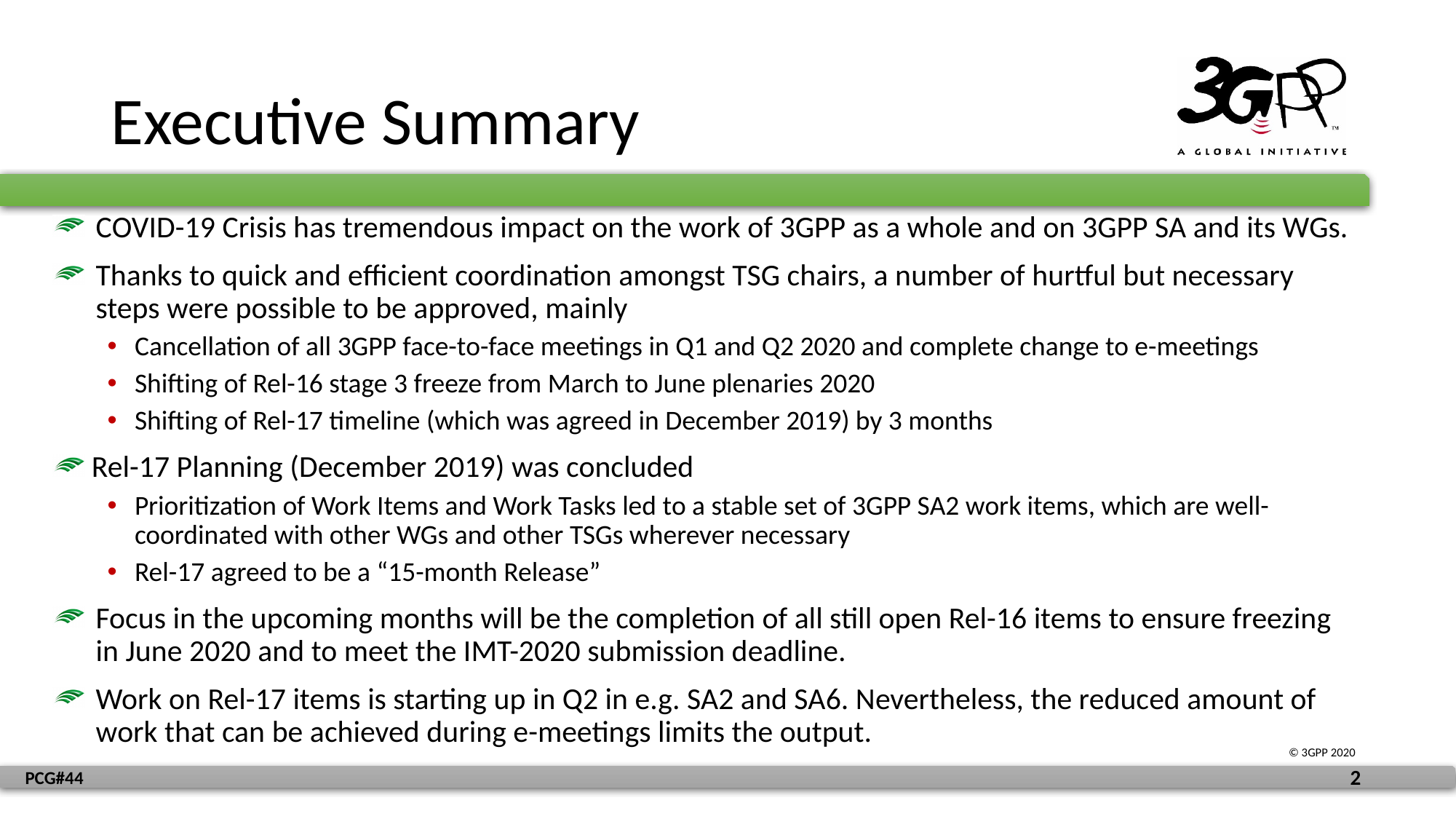

# Executive Summary
COVID-19 Crisis has tremendous impact on the work of 3GPP as a whole and on 3GPP SA and its WGs.
Thanks to quick and efficient coordination amongst TSG chairs, a number of hurtful but necessary steps were possible to be approved, mainly
Cancellation of all 3GPP face-to-face meetings in Q1 and Q2 2020 and complete change to e-meetings
Shifting of Rel-16 stage 3 freeze from March to June plenaries 2020
Shifting of Rel-17 timeline (which was agreed in December 2019) by 3 months
 Rel-17 Planning (December 2019) was concluded
Prioritization of Work Items and Work Tasks led to a stable set of 3GPP SA2 work items, which are well-coordinated with other WGs and other TSGs wherever necessary
Rel-17 agreed to be a “15-month Release”
Focus in the upcoming months will be the completion of all still open Rel-16 items to ensure freezing in June 2020 and to meet the IMT-2020 submission deadline.
Work on Rel-17 items is starting up in Q2 in e.g. SA2 and SA6. Nevertheless, the reduced amount of work that can be achieved during e-meetings limits the output.